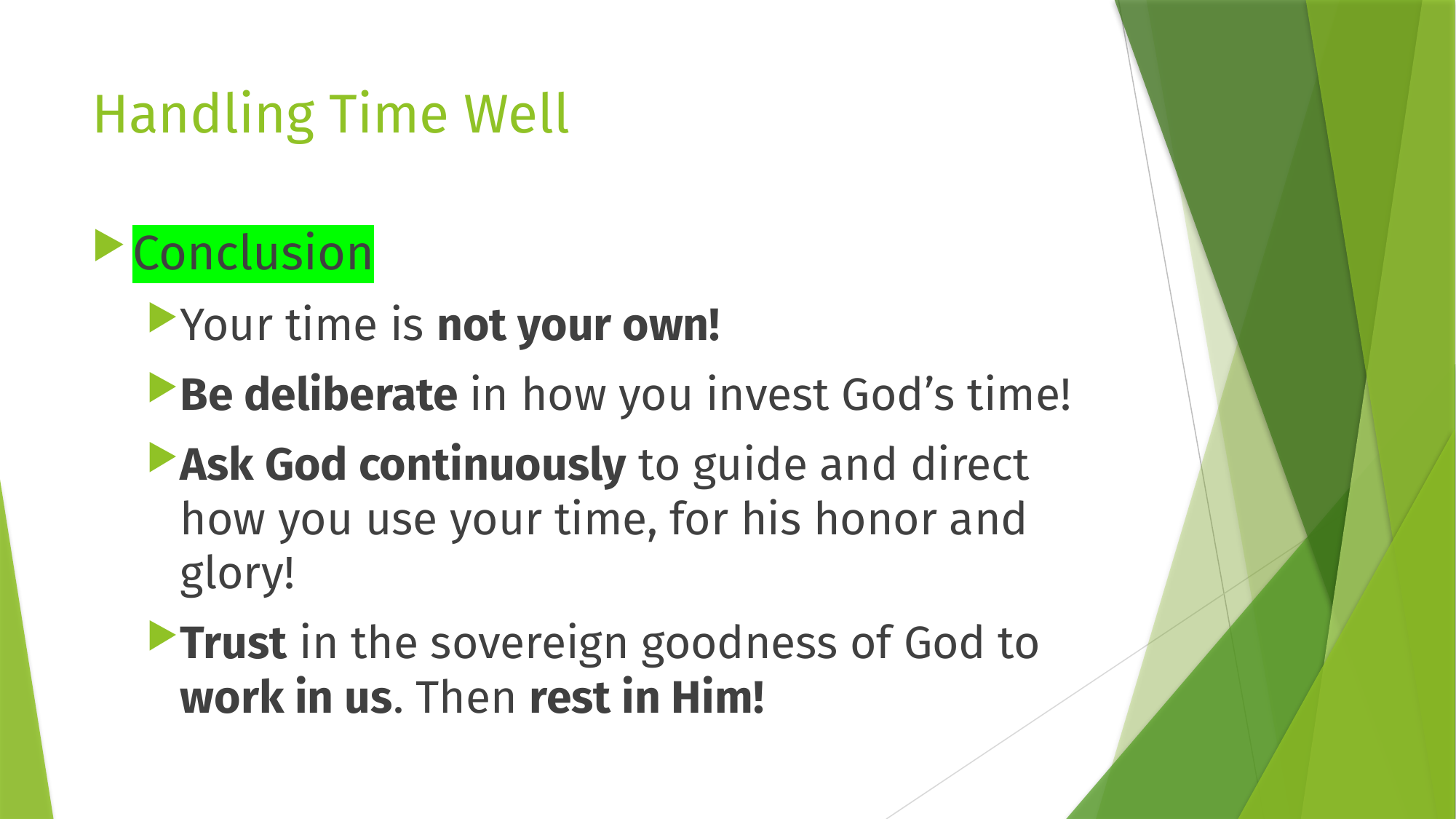

# Handling Time Well
Conclusion
Your time is not your own!
Be deliberate in how you invest God’s time!
Ask God continuously to guide and direct how you use your time, for his honor and glory!
Trust in the sovereign goodness of God to work in us. Then rest in Him!